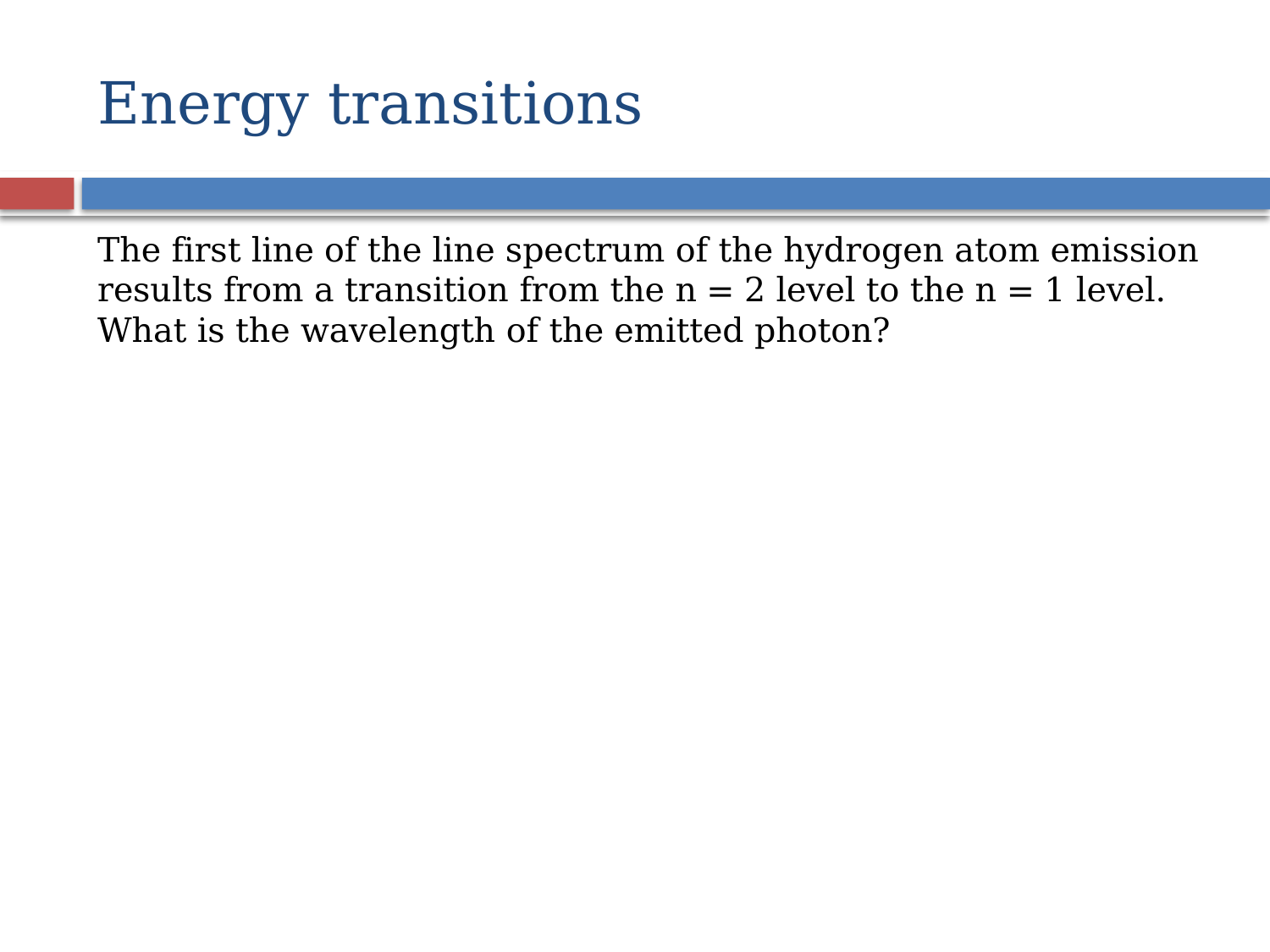

# Energy transitions
The first line of the line spectrum of the hydrogen atom emission results from a transition from the n = 2 level to the n = 1 level.  What is the wavelength of the emitted photon?